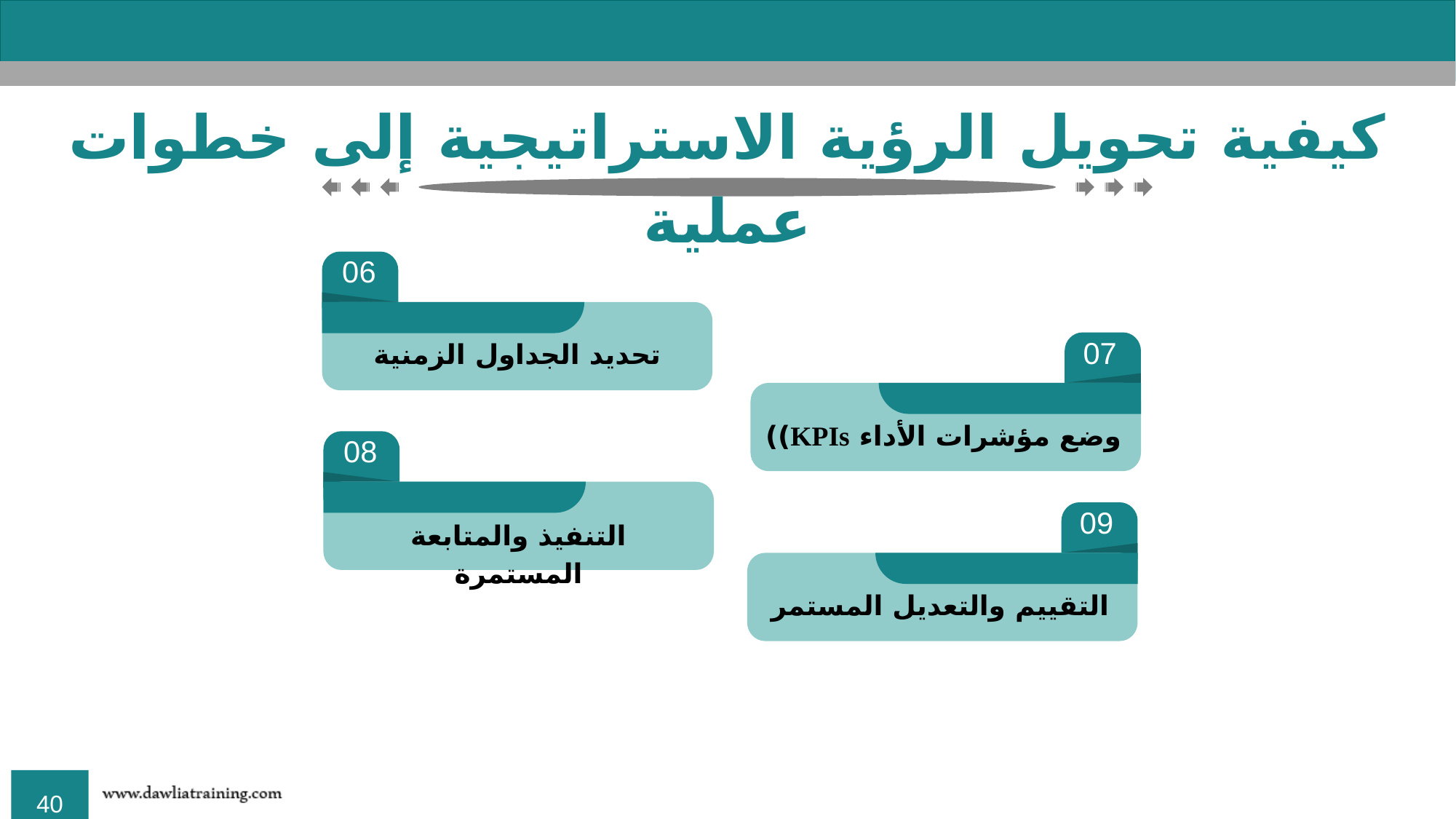

كيفية تحويل الرؤية الاستراتيجية إلى خطوات عملية

06

تحديد الجداول الزمنية
07

وضع مؤشرات الأداء KPIs))
08

التنفيذ والمتابعة المستمرة
09

التقييم والتعديل المستمر